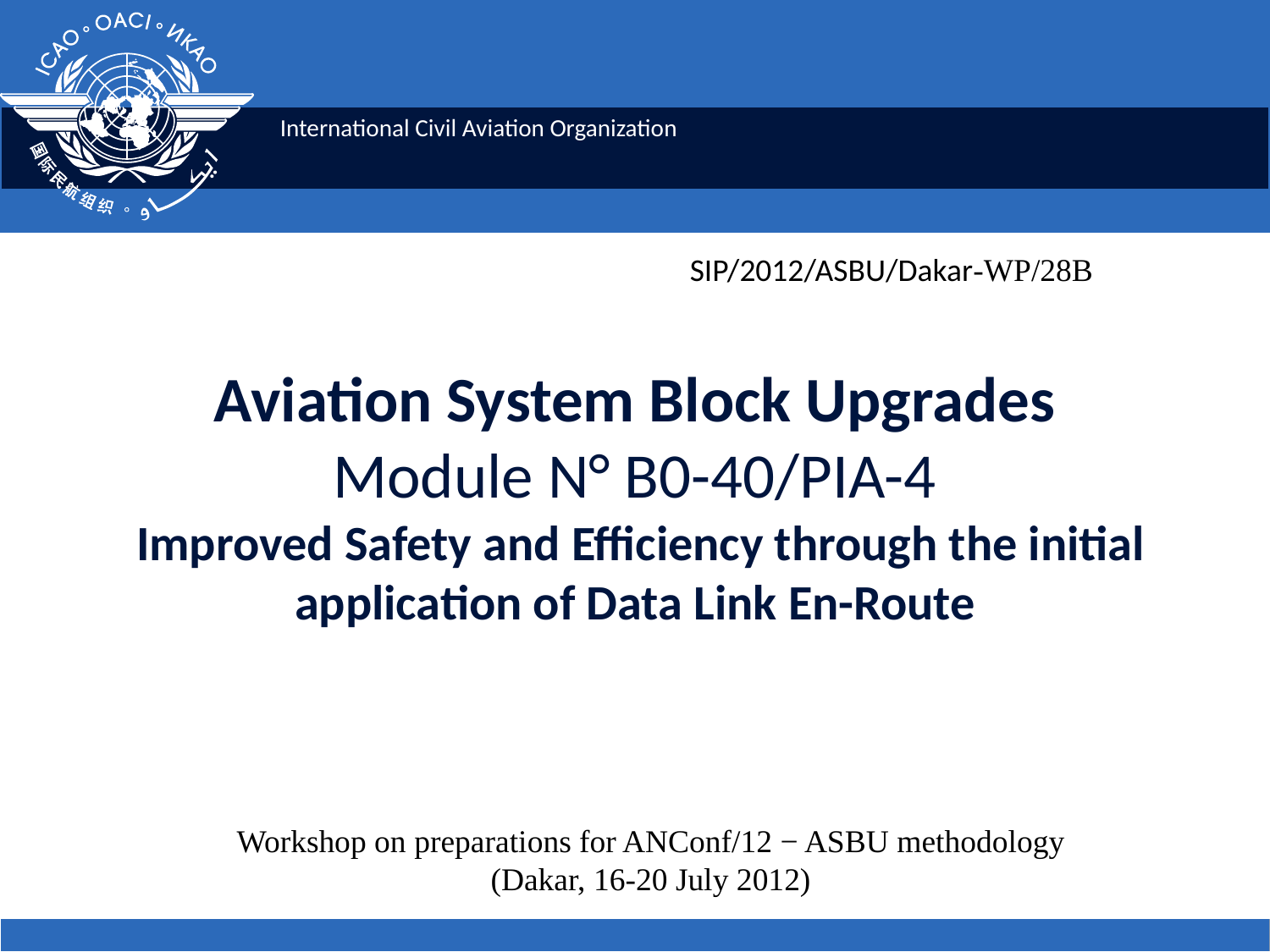

SIP/2012/ASBU/Dakar-WP/28B
# Aviation System Block Upgrades Module N° B0-40/PIA-4 Improved Safety and Efficiency through the initial application of Data Link En-Route
Workshop on preparations for ANConf/12 − ASBU methodology
(Dakar, 16-20 July 2012)